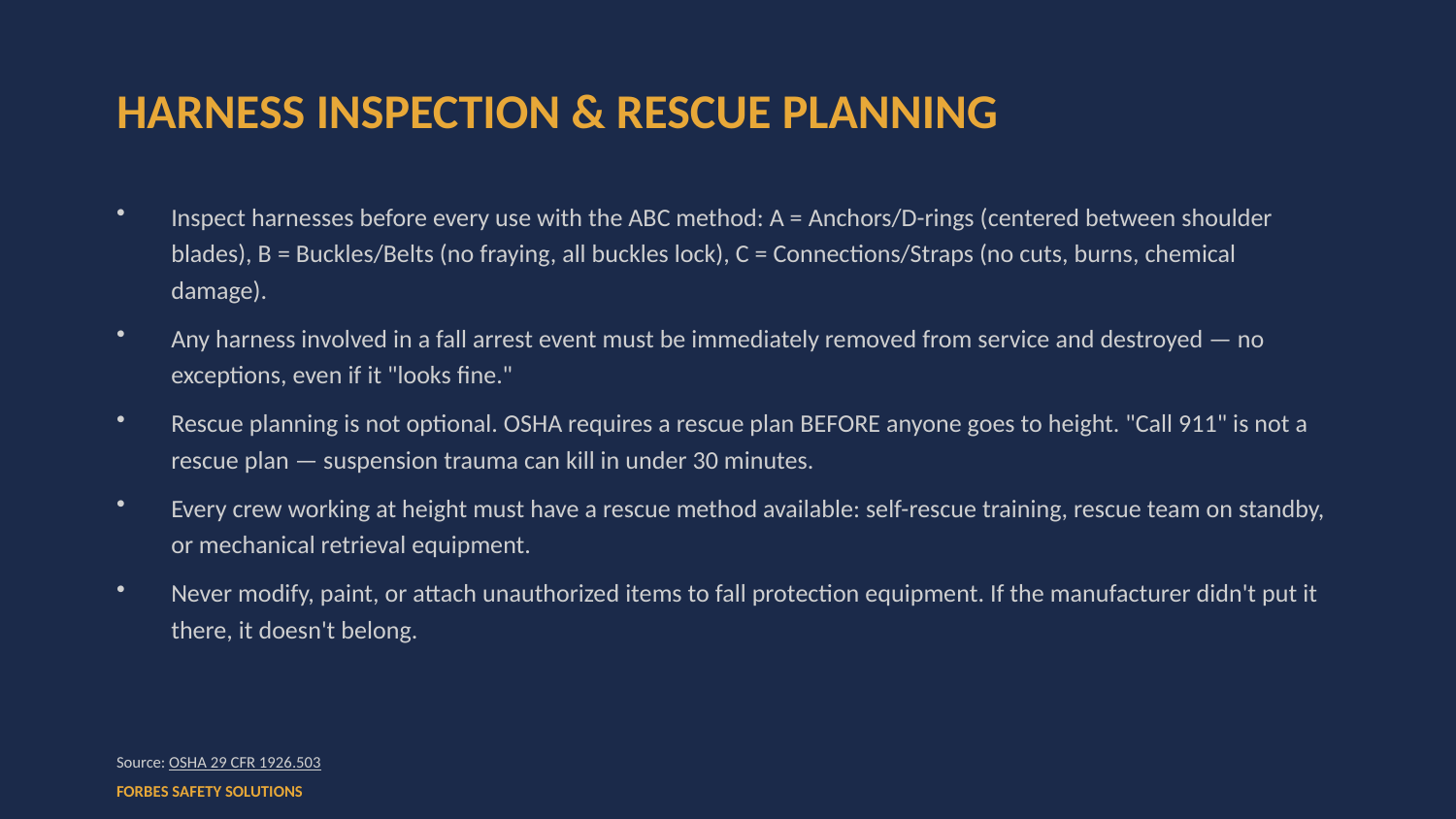

HARNESS INSPECTION & RESCUE PLANNING
Inspect harnesses before every use with the ABC method: A = Anchors/D-rings (centered between shoulder blades), B = Buckles/Belts (no fraying, all buckles lock), C = Connections/Straps (no cuts, burns, chemical damage).
Any harness involved in a fall arrest event must be immediately removed from service and destroyed — no exceptions, even if it "looks fine."
Rescue planning is not optional. OSHA requires a rescue plan BEFORE anyone goes to height. "Call 911" is not a rescue plan — suspension trauma can kill in under 30 minutes.
Every crew working at height must have a rescue method available: self-rescue training, rescue team on standby, or mechanical retrieval equipment.
Never modify, paint, or attach unauthorized items to fall protection equipment. If the manufacturer didn't put it there, it doesn't belong.
Source: OSHA 29 CFR 1926.503
FORBES SAFETY SOLUTIONS